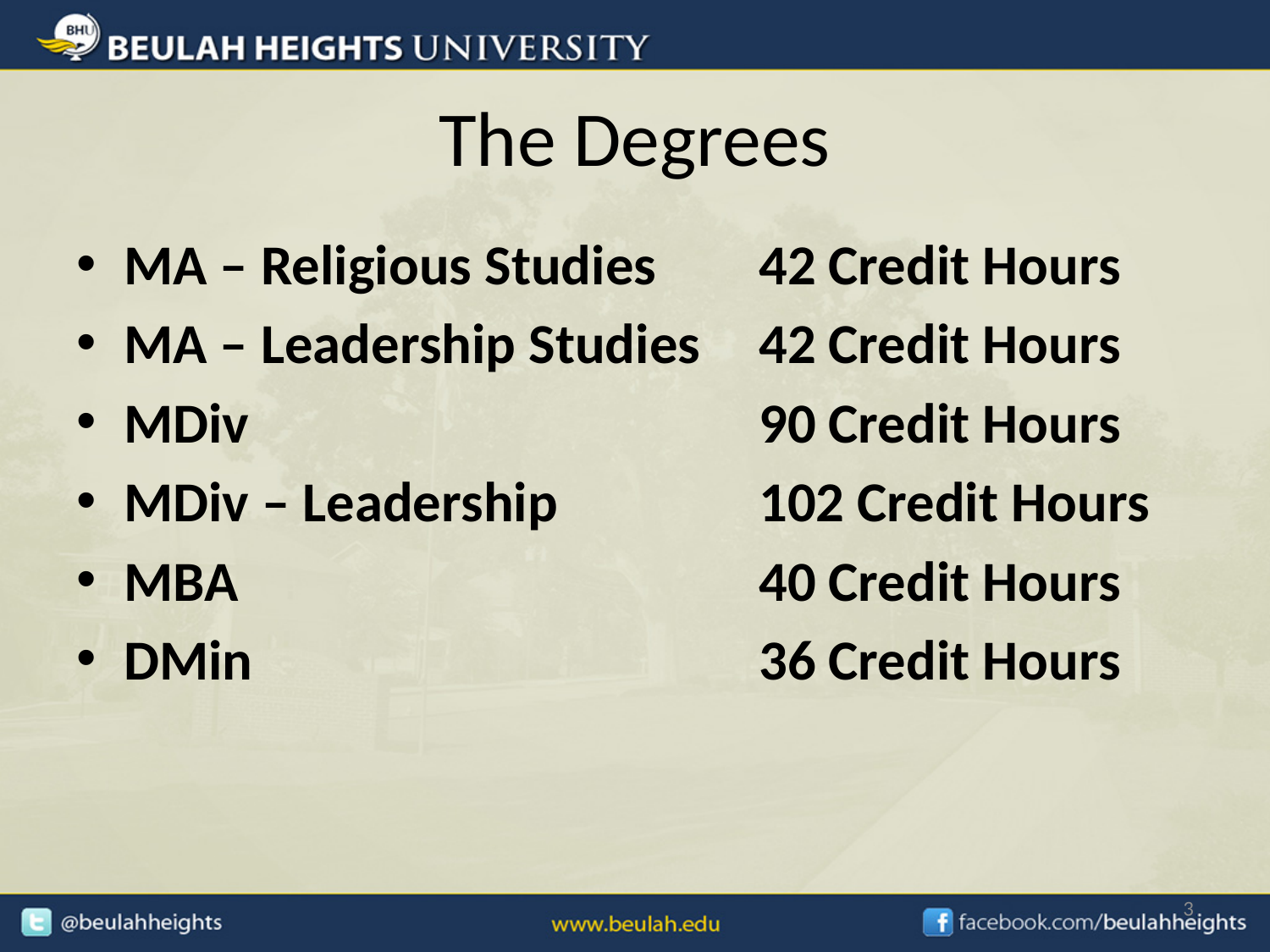

# The Degrees
MA – Religious Studies	42 Credit Hours
MA – Leadership Studies	42 Credit Hours
MDiv 				90 Credit Hours
MDiv – Leadership		102 Credit Hours
MBA 				40 Credit Hours
DMin				36 Credit Hours

3